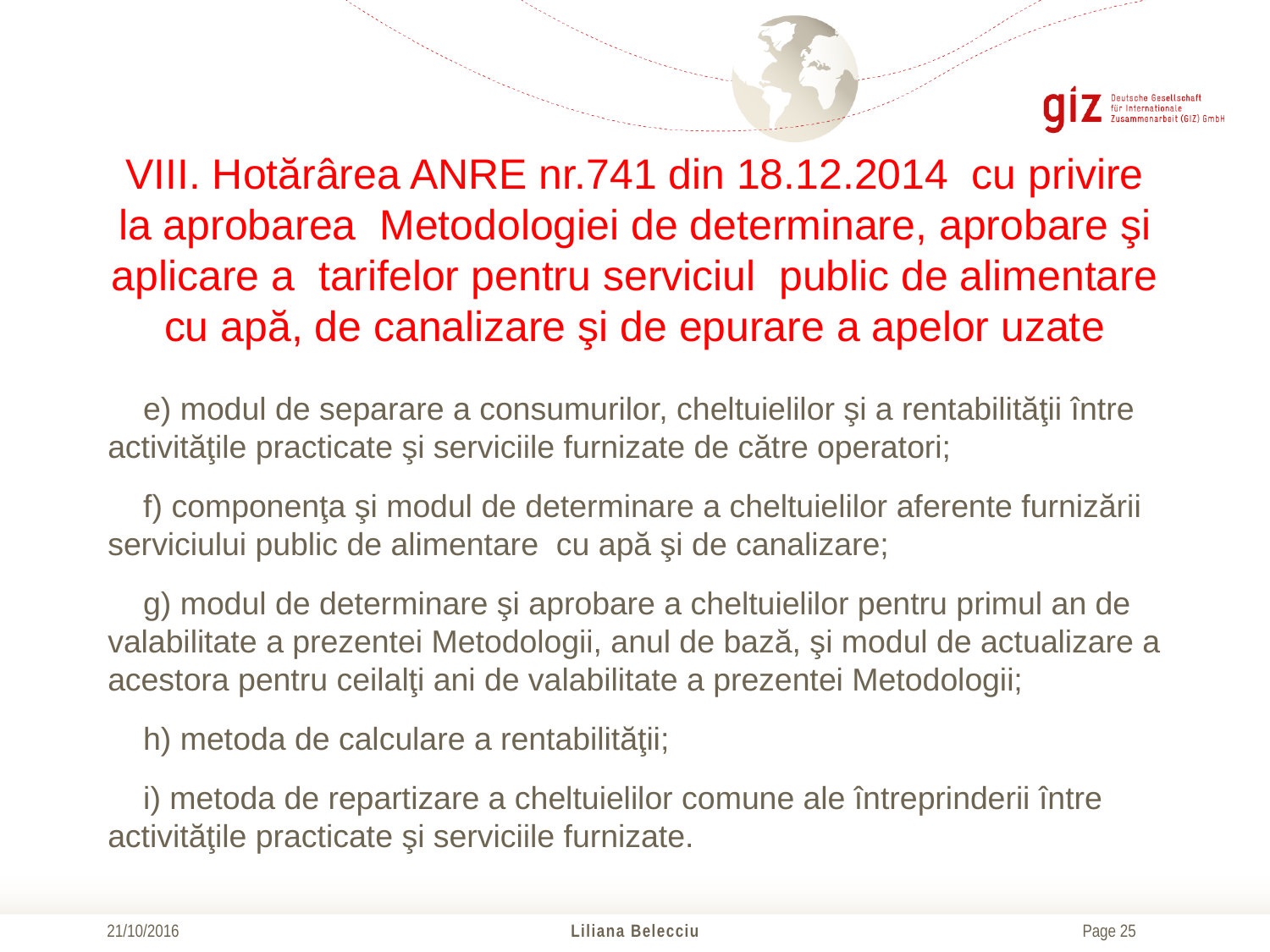

# VIII. Hotărârea ANRE nr.741 din 18.12.2014  cu privire la aprobarea  Metodologiei de determinare, aprobare şi aplicare a  tarifelor pentru serviciul  public de alimentare cu apă, de canalizare şi de epurare a apelor uzate
    e) modul de separare a consumurilor, cheltuielilor şi a rentabilităţii între activităţile practicate şi serviciile furnizate de către operatori;
    f) componenţa şi modul de determinare a cheltuielilor aferente furnizării  serviciului public de alimentare  cu apă şi de canalizare;
    g) modul de determinare şi aprobare a cheltuielilor pentru primul an de valabilitate a prezentei Metodologii, anul de bază, şi modul de actualizare a acestora pentru ceilalţi ani de valabilitate a prezentei Metodologii;
    h) metoda de calculare a rentabilităţii;
    i) metoda de repartizare a cheltuielilor comune ale întreprinderii între activităţile practicate şi serviciile furnizate.
21/10/2016
Liliana Belecciu